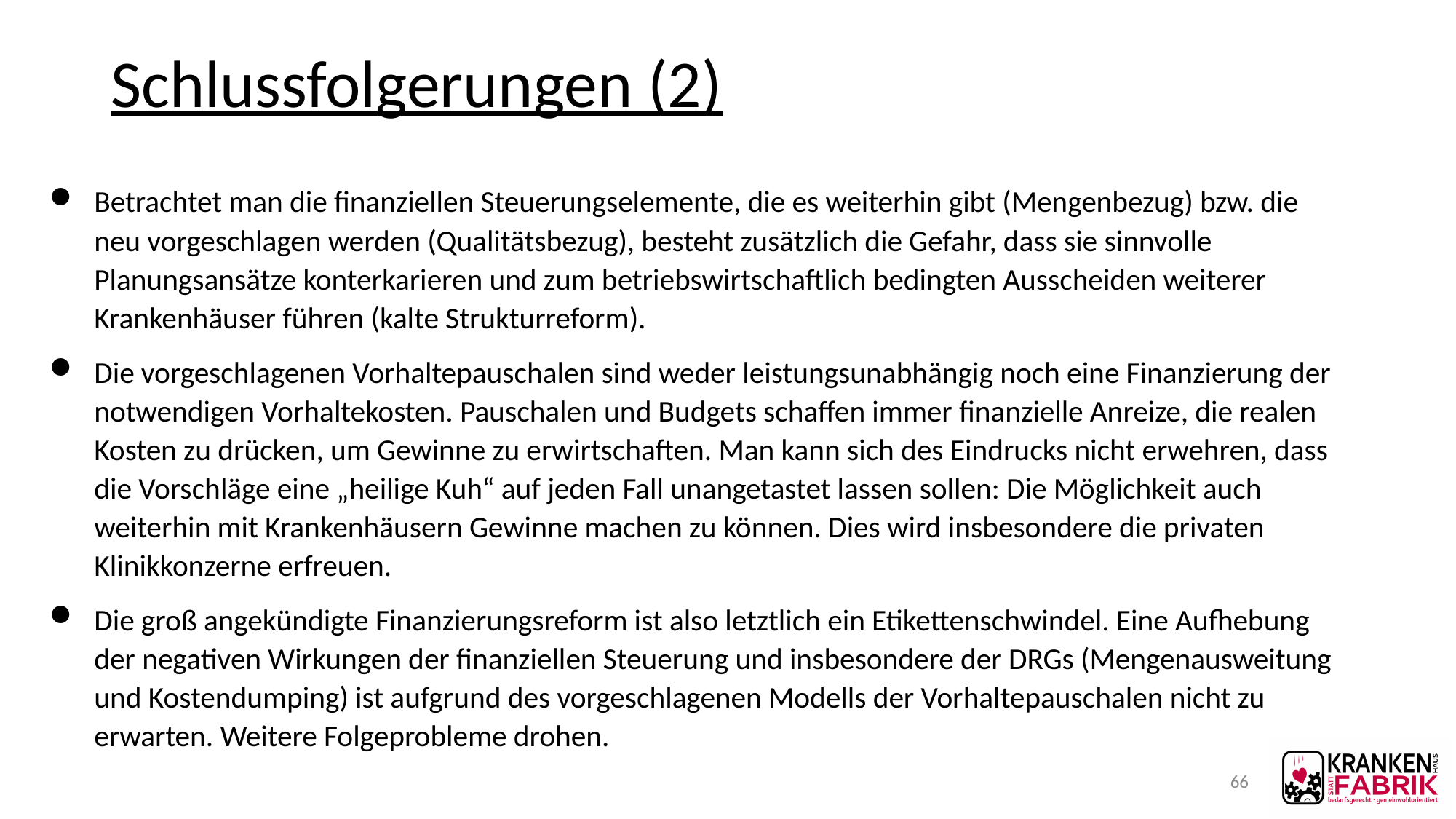

# Schlussfolgerungen (2)
Betrachtet man die finanziellen Steuerungselemente, die es weiterhin gibt (Mengenbezug) bzw. die neu vorgeschlagen werden (Qualitätsbezug), besteht zusätzlich die Gefahr, dass sie sinnvolle Planungsansätze konterkarieren und zum betriebswirtschaftlich bedingten Ausscheiden weiterer Krankenhäuser führen (kalte Strukturreform).
Die vorgeschlagenen Vorhaltepauschalen sind weder leistungsunabhängig noch eine Finanzierung der notwendigen Vorhaltekosten. Pauschalen und Budgets schaffen immer finanzielle Anreize, die realen Kosten zu drücken, um Gewinne zu erwirtschaften. Man kann sich des Eindrucks nicht erwehren, dass die Vorschläge eine „heilige Kuh“ auf jeden Fall unangetastet lassen sollen: Die Möglichkeit auch weiterhin mit Krankenhäusern Gewinne machen zu können. Dies wird insbesondere die privaten Klinikkonzerne erfreuen.
Die groß angekündigte Finanzierungsreform ist also letztlich ein Etikettenschwindel. Eine Aufhebung der negativen Wirkungen der finanziellen Steuerung und insbesondere der DRGs (Mengenausweitung und Kostendumping) ist aufgrund des vorgeschlagenen Modells der Vorhaltepauschalen nicht zu erwarten. Weitere Folgeprobleme drohen.
66